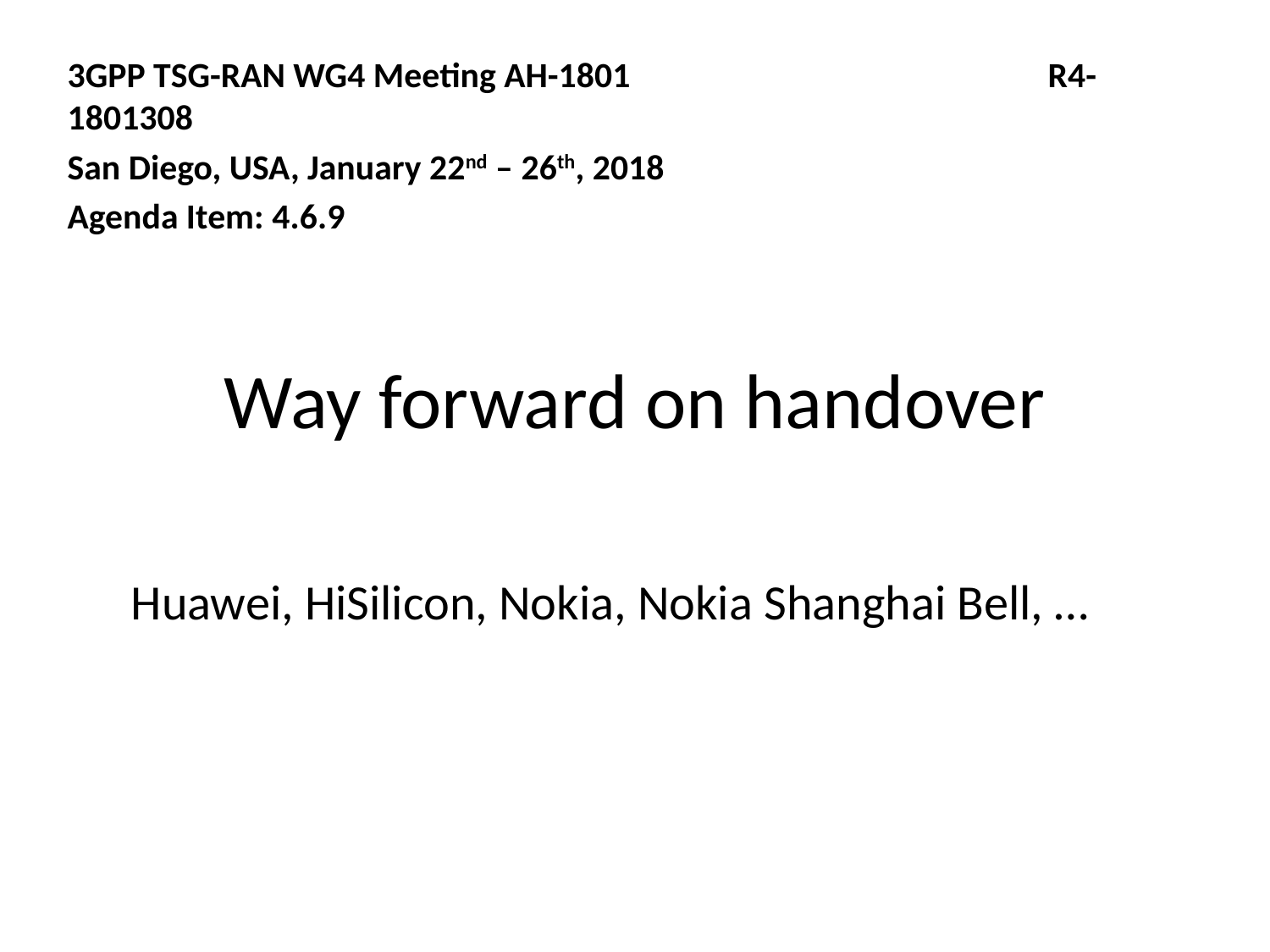

3GPP TSG-RAN WG4 Meeting AH-1801                                                    R4-1801308
San Diego, USA, January 22nd – 26th, 2018
Agenda Item: 4.6.9
# Way forward on handover
Huawei, HiSilicon, Nokia, Nokia Shanghai Bell, …